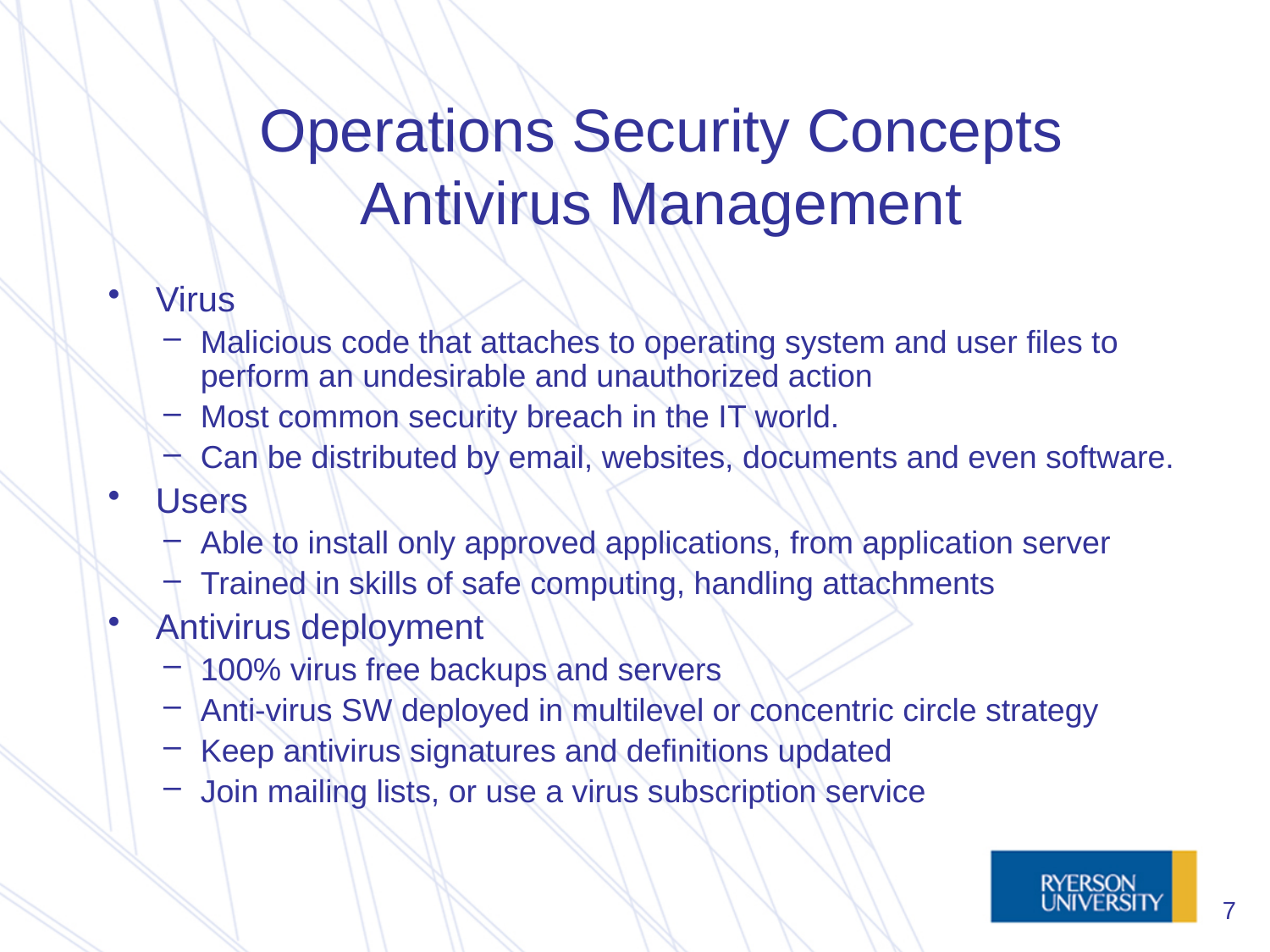

# Operations Security Concepts Antivirus Management
Virus
Malicious code that attaches to operating system and user files to perform an undesirable and unauthorized action
Most common security breach in the IT world.
Can be distributed by email, websites, documents and even software.
Users
Able to install only approved applications, from application server
Trained in skills of safe computing, handling attachments
Antivirus deployment
100% virus free backups and servers
Anti-virus SW deployed in multilevel or concentric circle strategy
Keep antivirus signatures and definitions updated
Join mailing lists, or use a virus subscription service

7